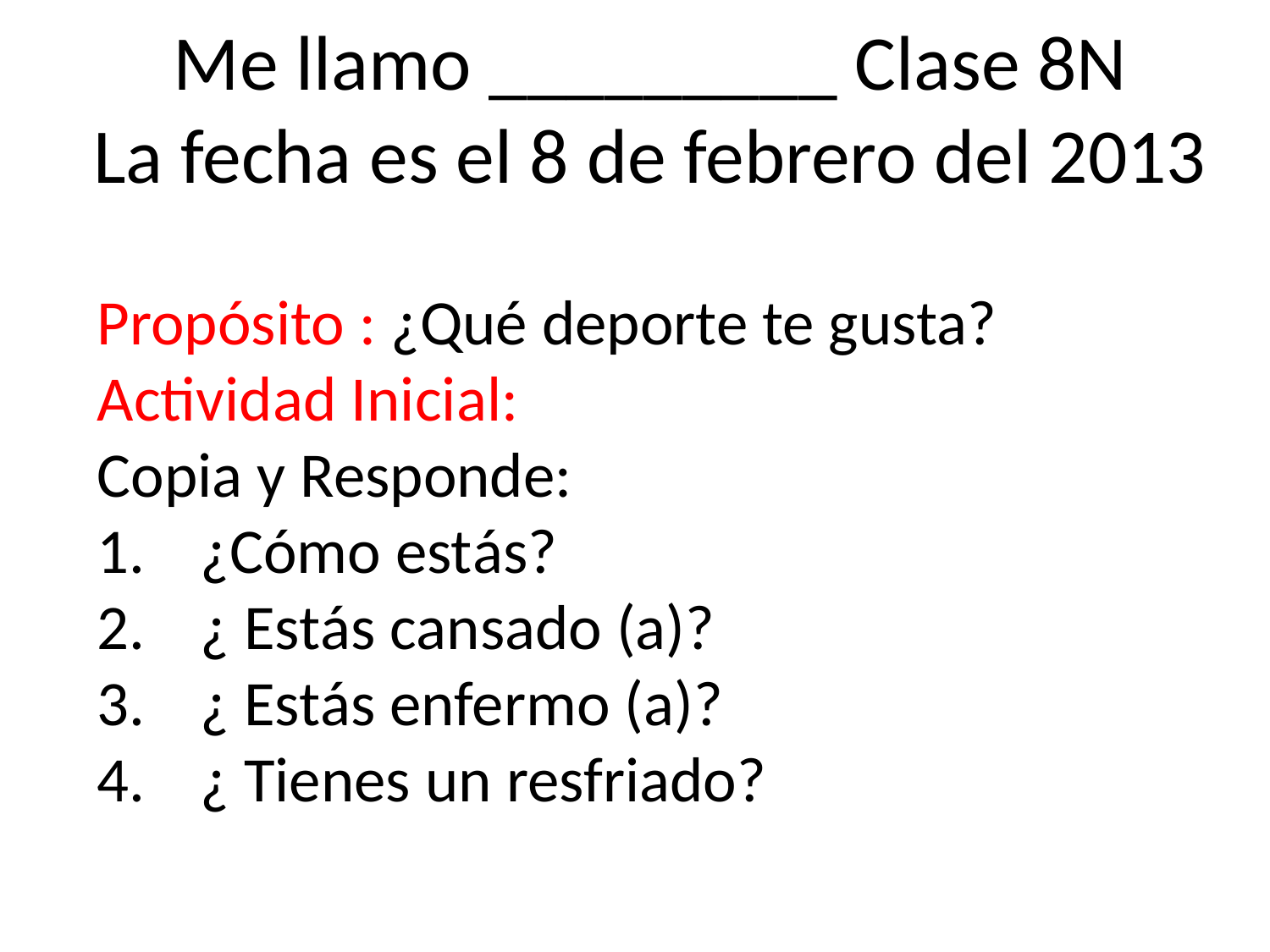

# Me llamo _________ Clase 8N La fecha es el 8 de febrero del 2013
Propósito : ¿Qué deporte te gusta?
Actividad Inicial:
Copia y Responde:
¿Cómo estás?
¿ Estás cansado (a)?
¿ Estás enfermo (a)?
¿ Tienes un resfriado?